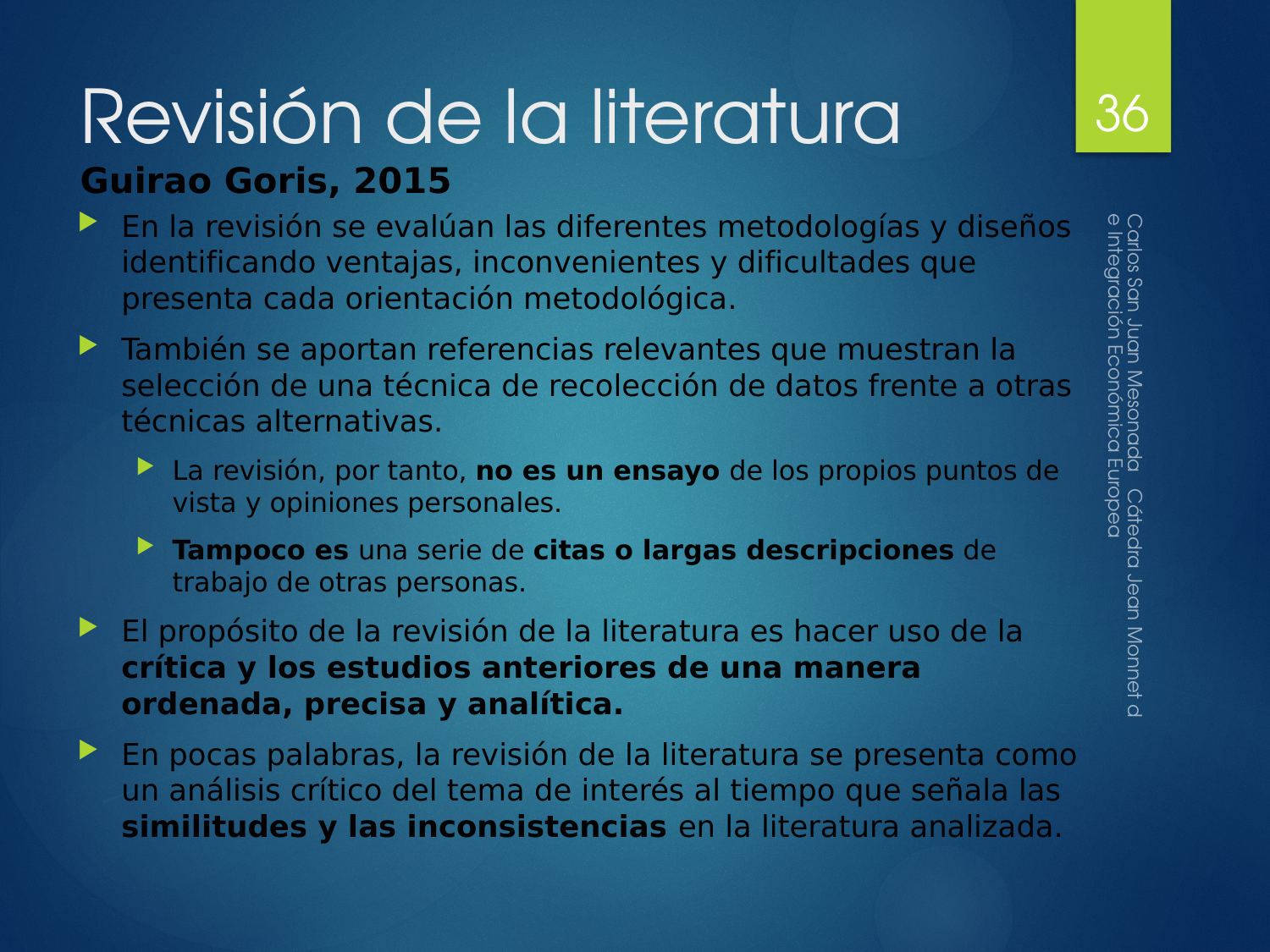

36
# Revisión de la literatura Guirao Goris, 2015 revisi
En la revisión se evalúan las diferentes metodologías y diseños identificando ventajas, inconvenientes y dificultades que presenta cada orientación metodológica.
También se aportan referencias relevantes que muestran la selección de una técnica de recolección de datos frente a otras técnicas alternativas.
La revisión, por tanto, no es un ensayo de los propios puntos de vista y opiniones personales.
Tampoco es una serie de citas o largas descripciones de trabajo de otras personas.
El propósito de la revisión de la literatura es hacer uso de la crítica y los estudios anteriores de una manera ordenada, precisa y analítica.
En pocas palabras, la revisión de la literatura se presenta como un análisis crítico del tema de interés al tiempo que señala las similitudes y las inconsistencias en la literatura analizada.
Carlos San Juan Mesonada   Cátedra Jean Monnet de Integración Económica Europea